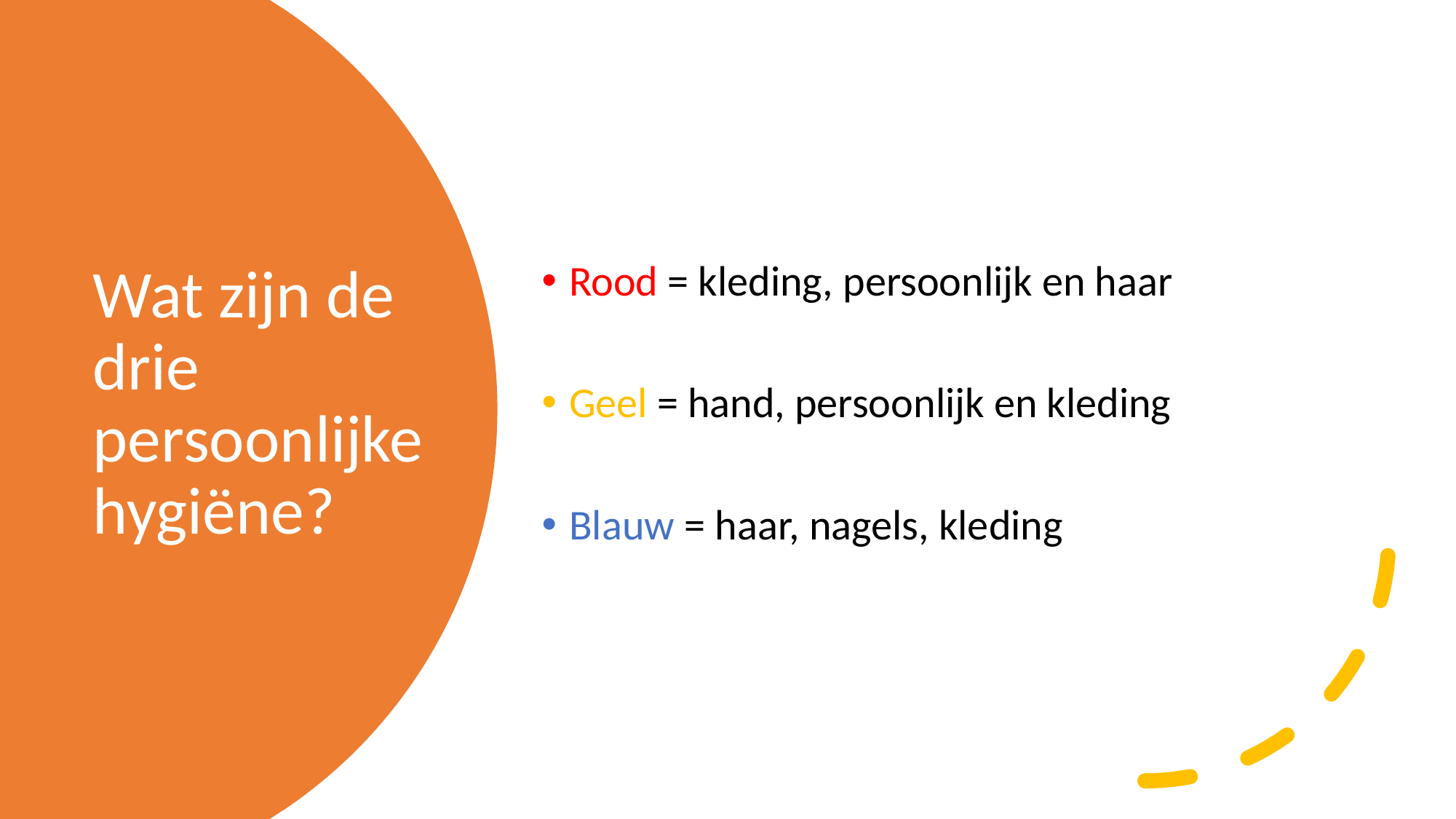

Rood = kleding, persoonlijk en haar

Geel = hand, persoonlijk en kleding

Blauw = haar, nagels, kleding
# Wat zijn de drie persoonlijke hygiëne?